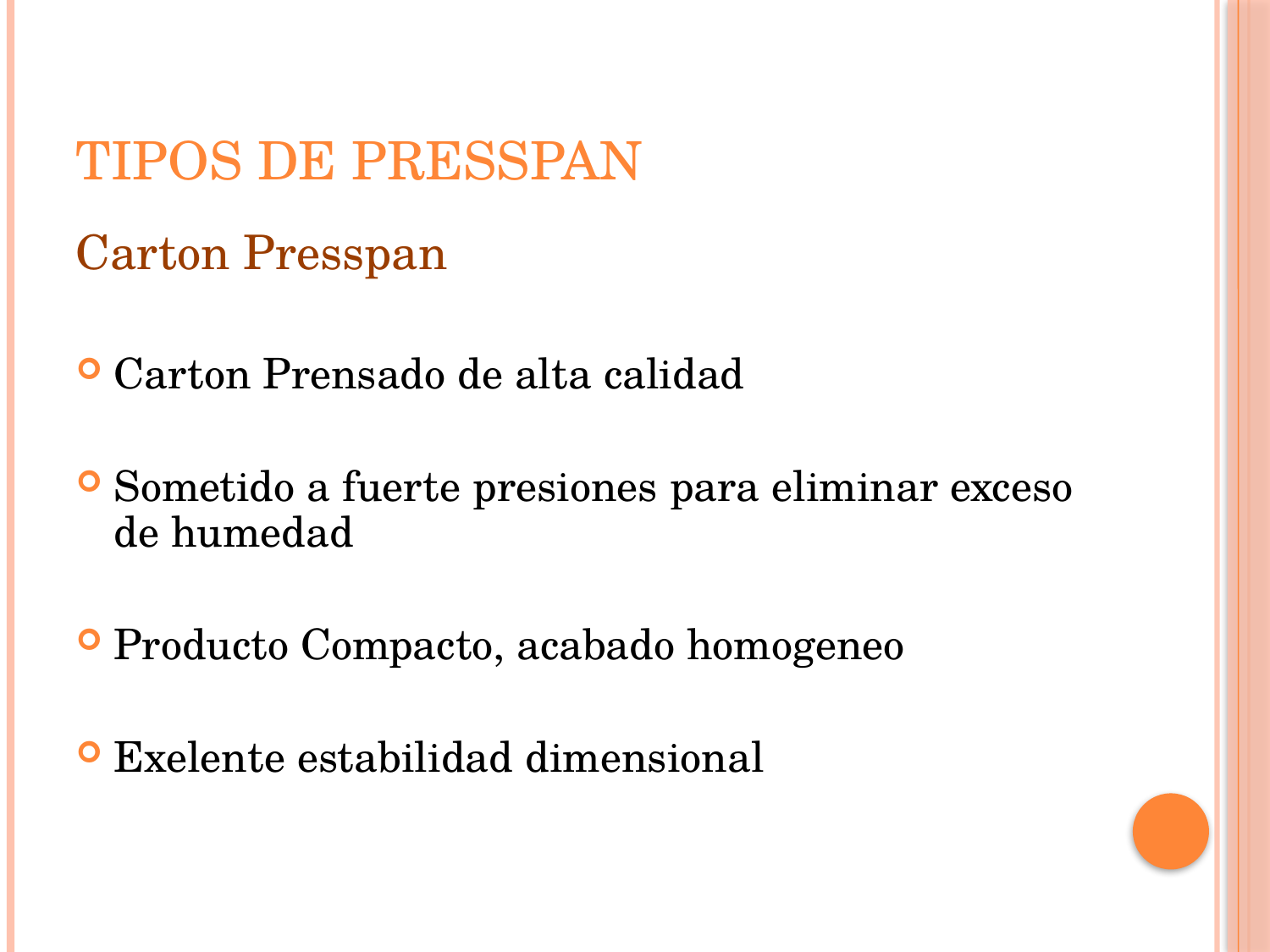

# Tipos de Presspan
Carton Presspan

Carton Prensado de alta calidad

Sometido a fuerte presiones para eliminar exceso de humedad

Producto Compacto, acabado homogeneo

Exelente estabilidad dimensional